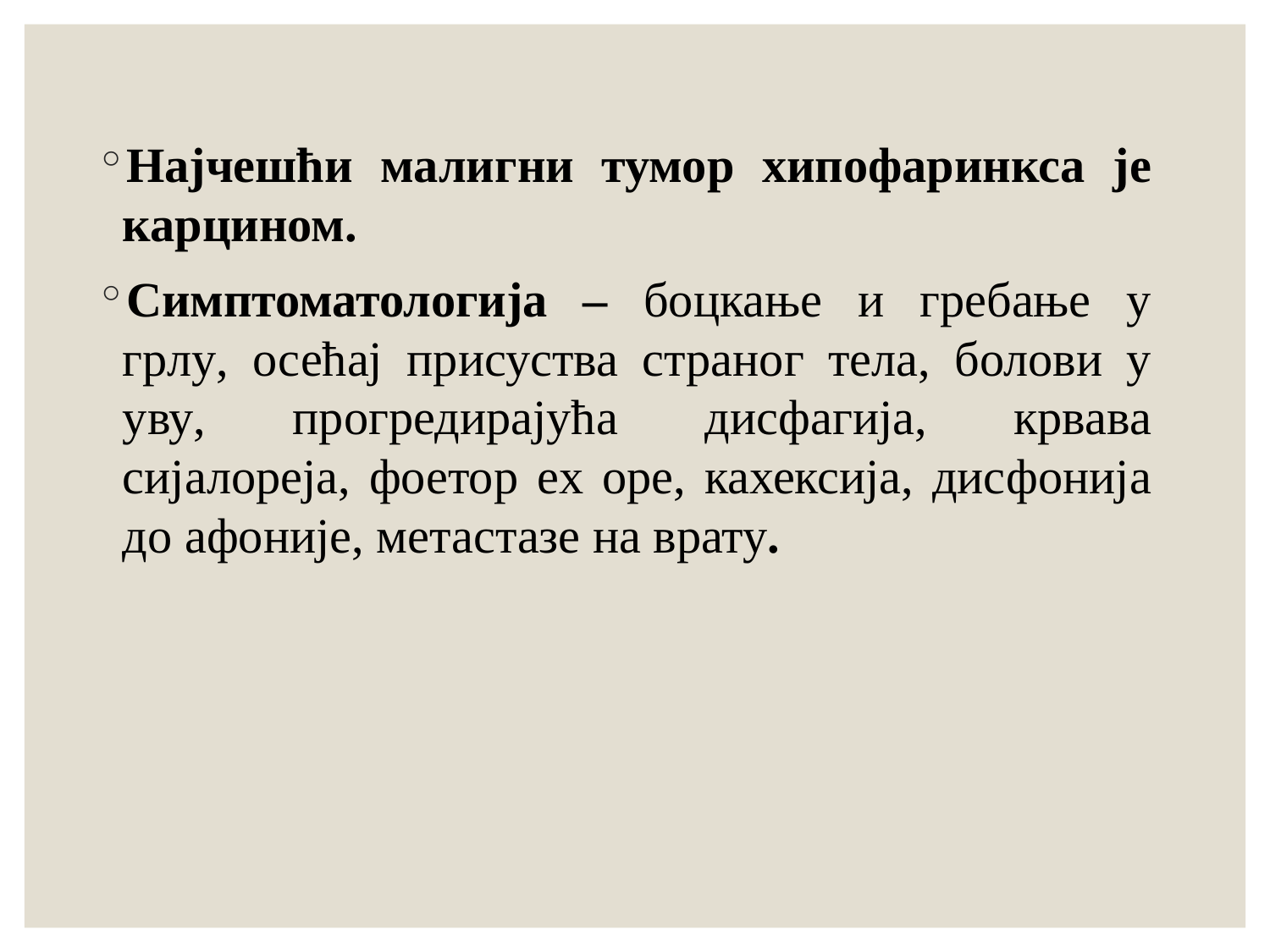

Најчешћи малигни тумор хипофаринкса је карцином.
Симптоматологија – боцкање и гребање у грлу, осећај присуства страног тела, болови у уву, прогредирајућа дисфагија, крвава сијалореја, фоетор еx оре, кахексија, дисфонија до афоније, метастазе на врату.